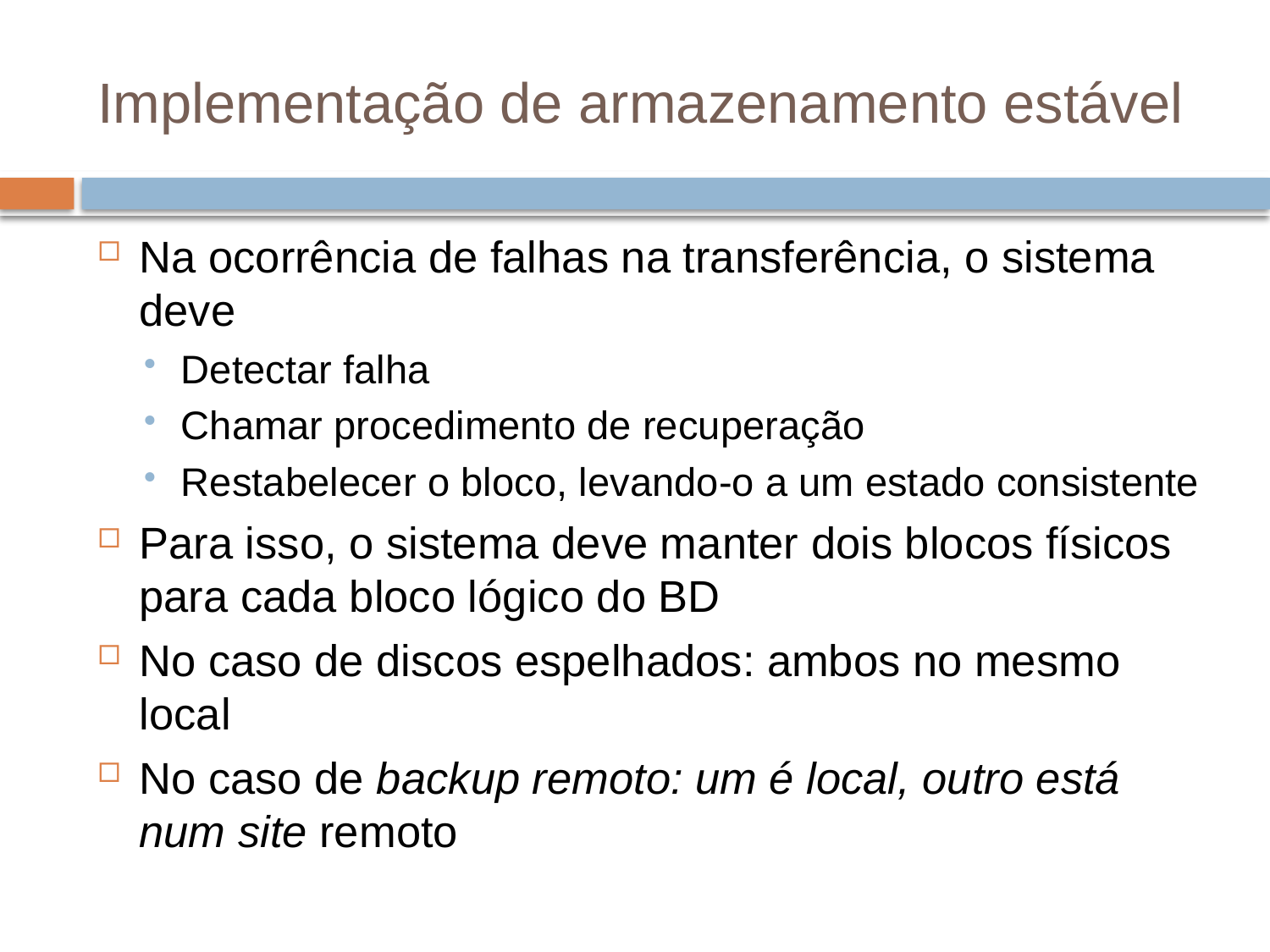

# Implementação de armazenamento estável
Na ocorrência de falhas na transferência, o sistema deve
Detectar falha
Chamar procedimento de recuperação
Restabelecer o bloco, levando‐o a um estado consistente
Para isso, o sistema deve manter dois blocos físicos para cada bloco lógico do BD
No caso de discos espelhados: ambos no mesmo local
No caso de backup remoto: um é local, outro está num site remoto